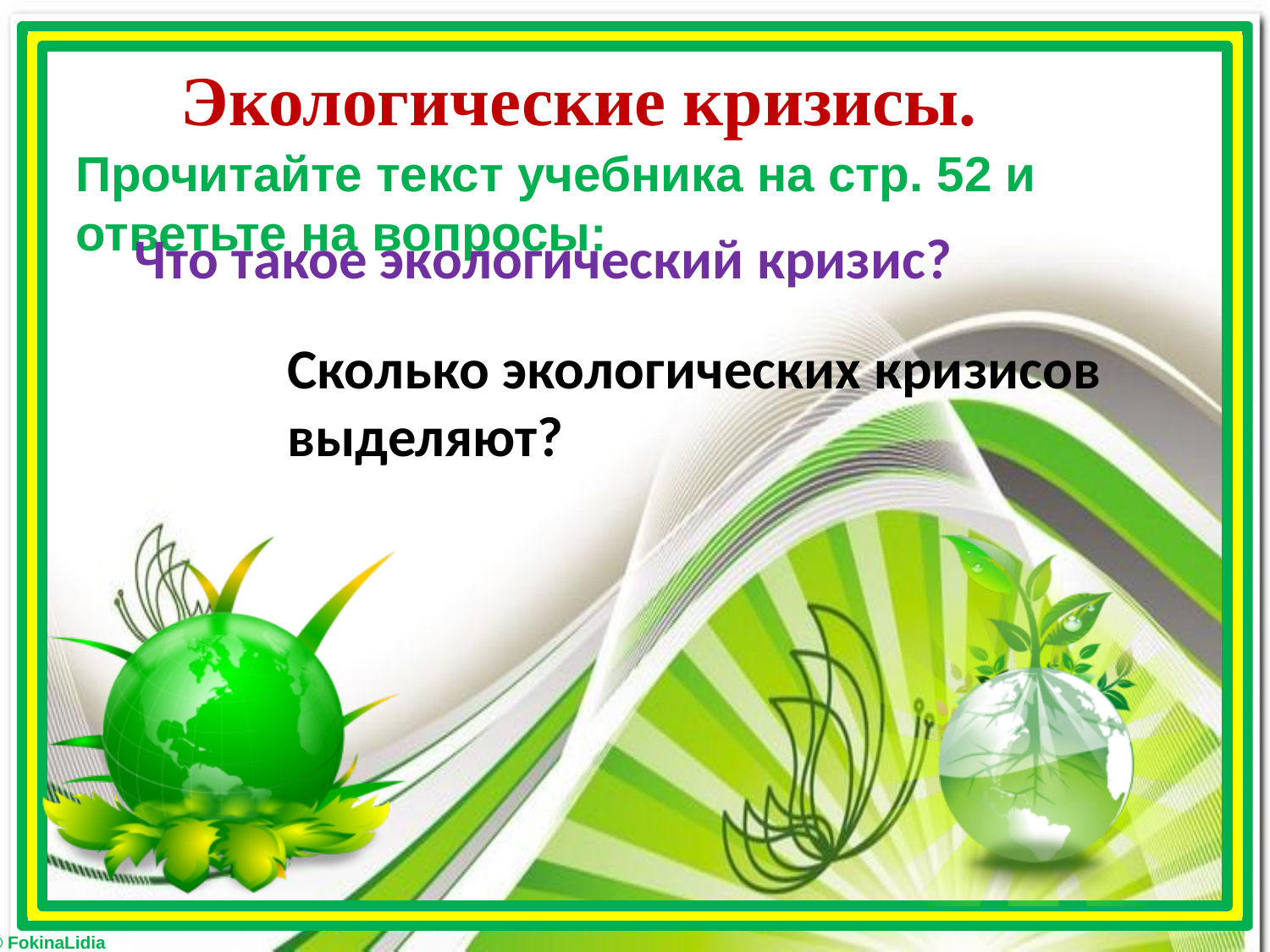

# Экологические кризисы.
Прочитайте текст учебника на стр. 52 и ответьте на вопросы:
 Что такое экологический кризис?
Сколько экологических кризисов выделяют?